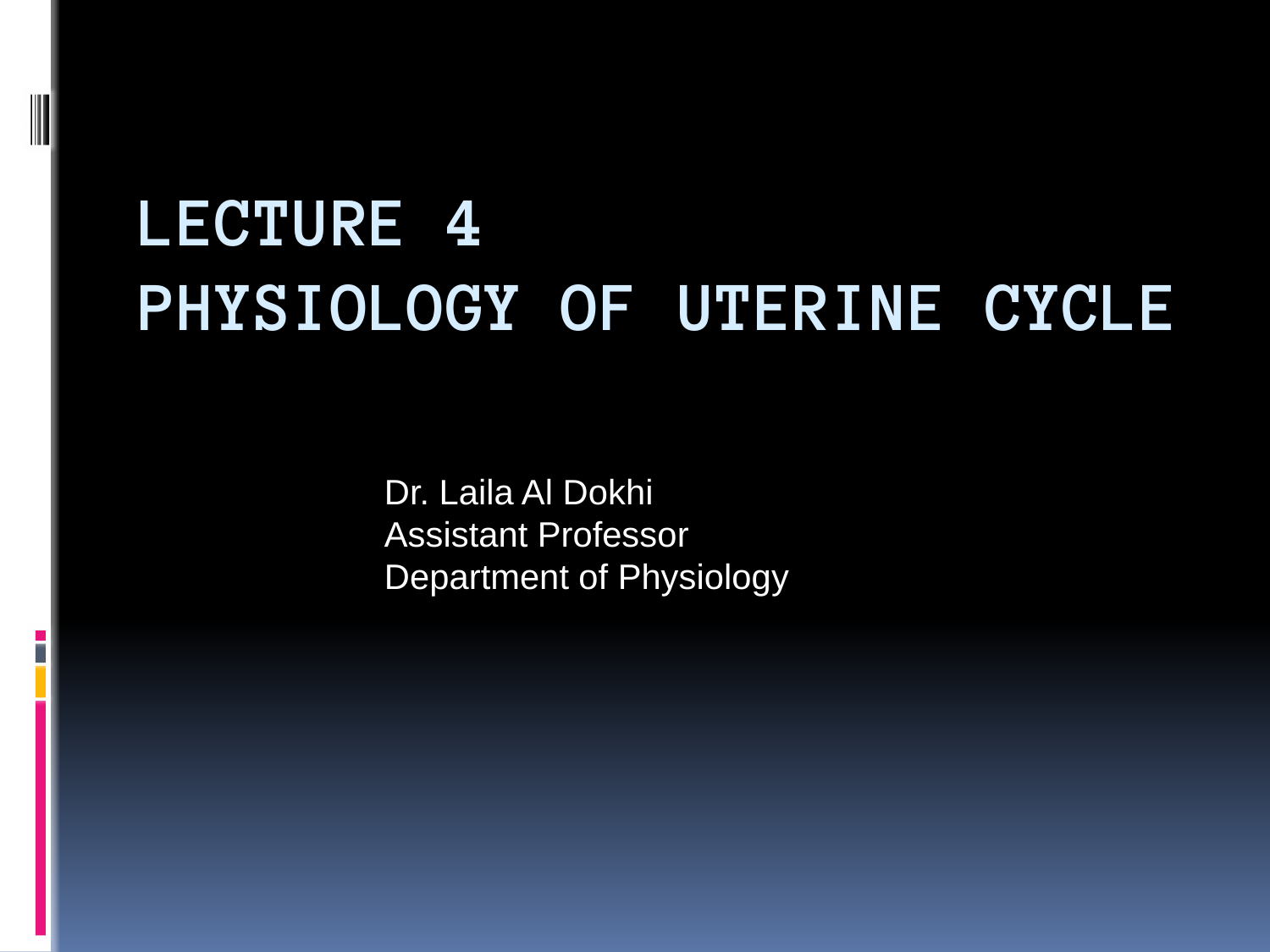

# Lecture 4 Physiology of uterine cycle
Dr. Laila Al Dokhi
Assistant Professor
Department of Physiology